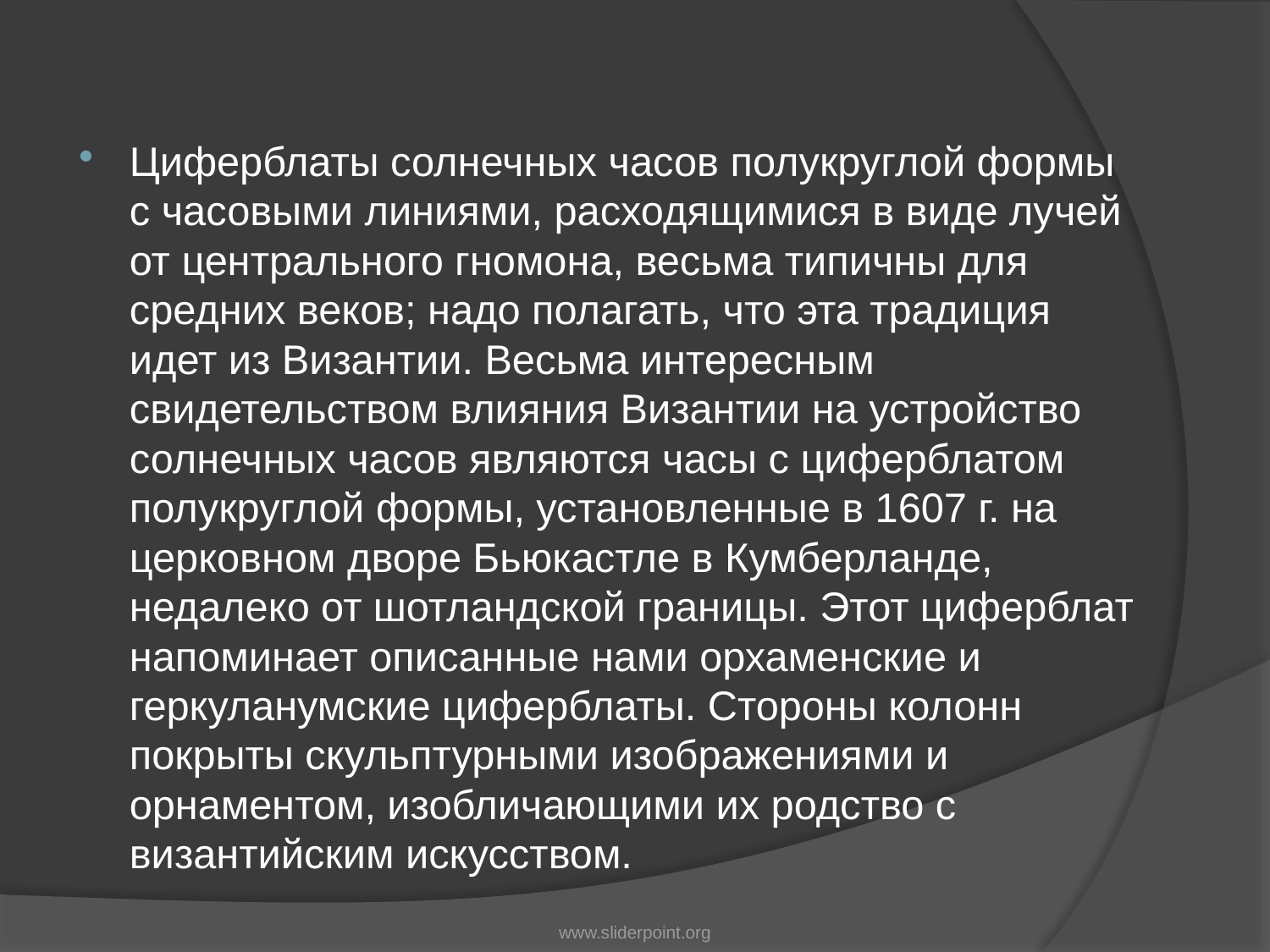

Циферблаты солнечных часов полукруглой формы с часовыми линиями, расходящимися в виде лучей от центрального гномона, весьма типичны для средних веков; надо полагать, что эта традиция идет из Византии. Весьма интересным свидетельством влияния Византии на устройство солнечных часов являются часы с циферблатом полукруглой формы, установленные в 1607 г. на церковном дворе Бьюкастле в Кумберланде, недалеко от шотландской границы. Этот циферблат напоминает описанные нами орхаменские и геркуланумские циферблаты. Стороны колонн покрыты скульптурными изображениями и орнаментом, изобличающими их родство с византийским искусством.
www.sliderpoint.org